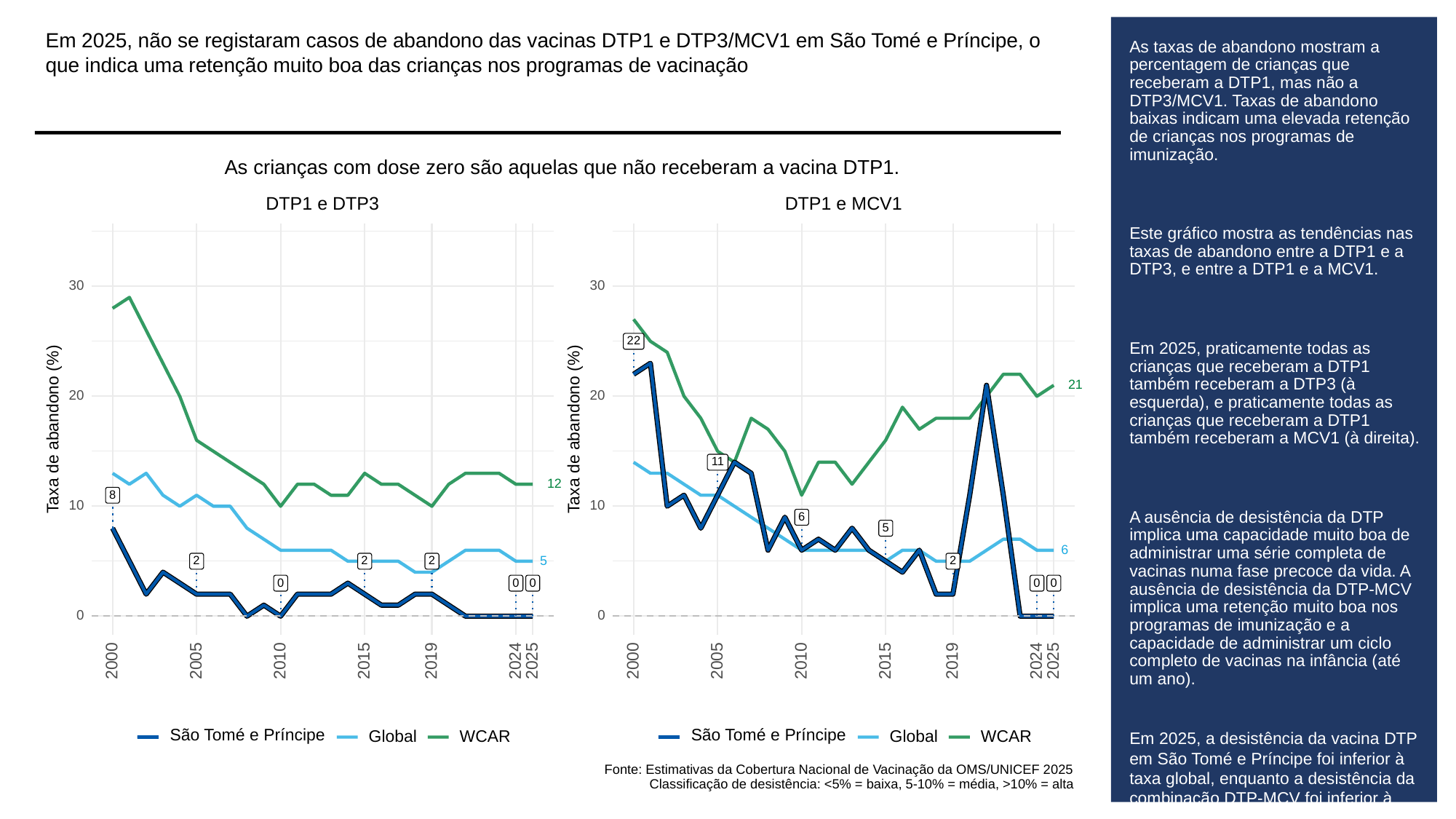

Em 2025, não se registaram casos de abandono das vacinas DTP1 e DTP3/MCV1 em São Tomé e Príncipe, o que indica uma retenção muito boa das crianças nos programas de vacinação
# As taxas de abandono mostram a percentagem de crianças que receberam a DTP1, mas não a DTP3/MCV1. Taxas de abandono baixas indicam uma elevada retenção de crianças nos programas de imunização.

Este gráfico mostra as tendências nas taxas de abandono entre a DTP1 e a DTP3, e entre a DTP1 e a MCV1.

Em 2025, praticamente todas as crianças que receberam a DTP1 também receberam a DTP3 (à esquerda), e praticamente todas as crianças que receberam a DTP1 também receberam a MCV1 (à direita).

A ausência de desistência da DTP implica uma capacidade muito boa de administrar uma série completa de vacinas numa fase precoce da vida. A ausência de desistência da DTP-MCV implica uma retenção muito boa nos programas de imunização e a capacidade de administrar um ciclo completo de vacinas na infância (até um ano).

Em 2025, a desistência da vacina DTP em São Tomé e Príncipe foi inferior à taxa global, enquanto a desistência da combinação DTP-MCV foi inferior à taxa global.

As crianças com dose zero são aquelas que não receberam a vacina DTP1.
DTP1 e MCV1
DTP1 e DTP3

30
30

22

21
20
20

Taxa de abandono (%)
Taxa de abandono (%)

11

12

8

10
10

6

5

6

5
2
2
2
2

0
0
0
0
0

0
0

2000
2005
2010
2015
2019
2024
2025
2000
2005
2010
2015
2019
2024
2025
São Tomé e Príncipe
São Tomé e Príncipe
Global
WCAR
Global
WCAR

Fonte: Estimativas da Cobertura Nacional de Vacinação da OMS/UNICEF 2025
Classificação de desistência: <5% = baixa, 5-10% = média, >10% = alta